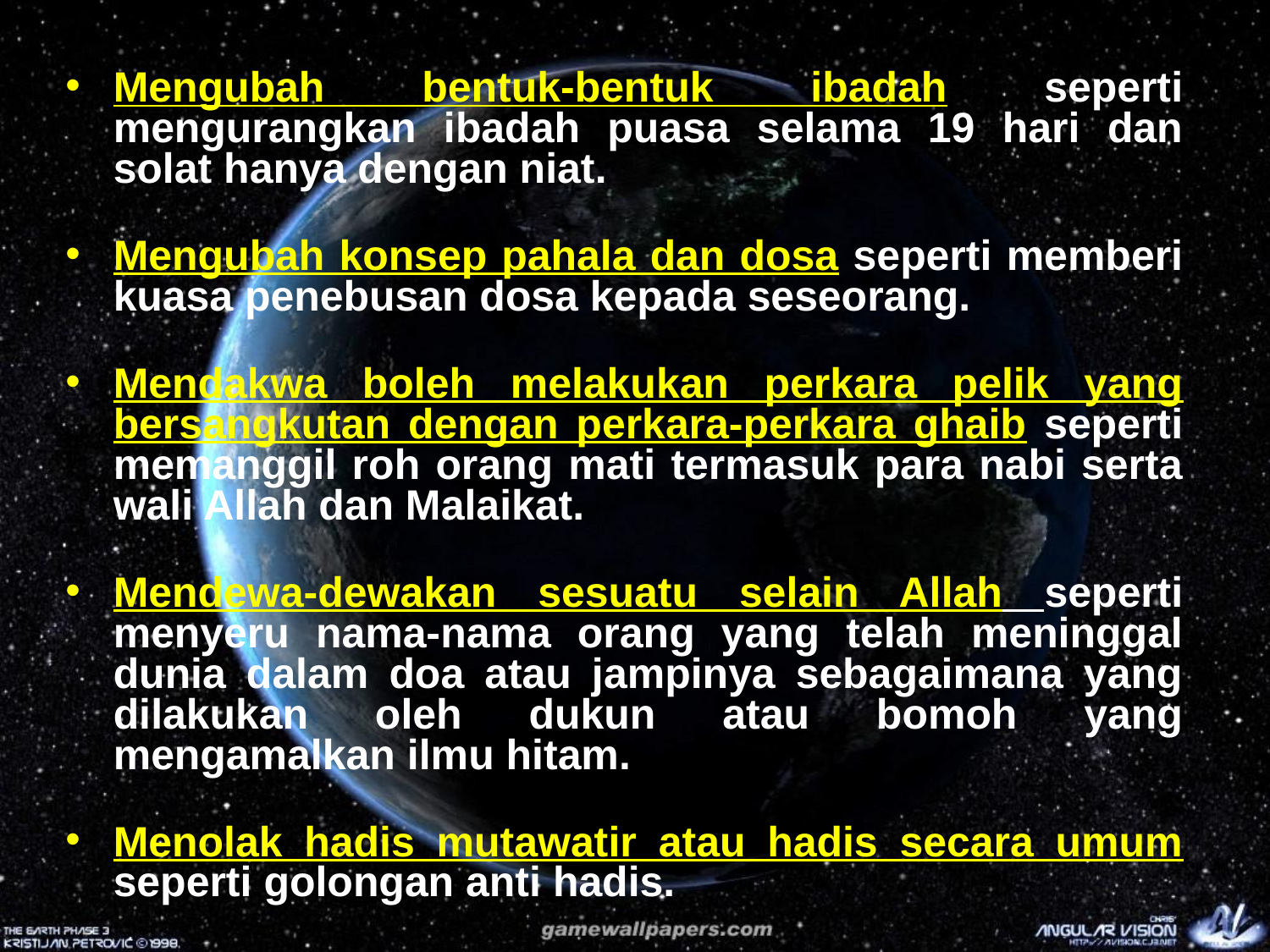

Mengubah bentuk-bentuk ibadah seperti mengurangkan ibadah puasa selama 19 hari dan solat hanya dengan niat.

Mengubah konsep pahala dan dosa seperti memberi kuasa penebusan dosa kepada seseorang.

Mendakwa boleh melakukan perkara pelik yang bersangkutan dengan perkara-perkara ghaib seperti memanggil roh orang mati termasuk para nabi serta wali Allah dan Malaikat.

Mendewa-dewakan sesuatu selain Allah seperti menyeru nama-nama orang yang telah meninggal dunia dalam doa atau jampinya sebagaimana yang dilakukan oleh dukun atau bomoh yang mengamalkan ilmu hitam.

Menolak hadis mutawatir atau hadis secara umum seperti golongan anti hadis.